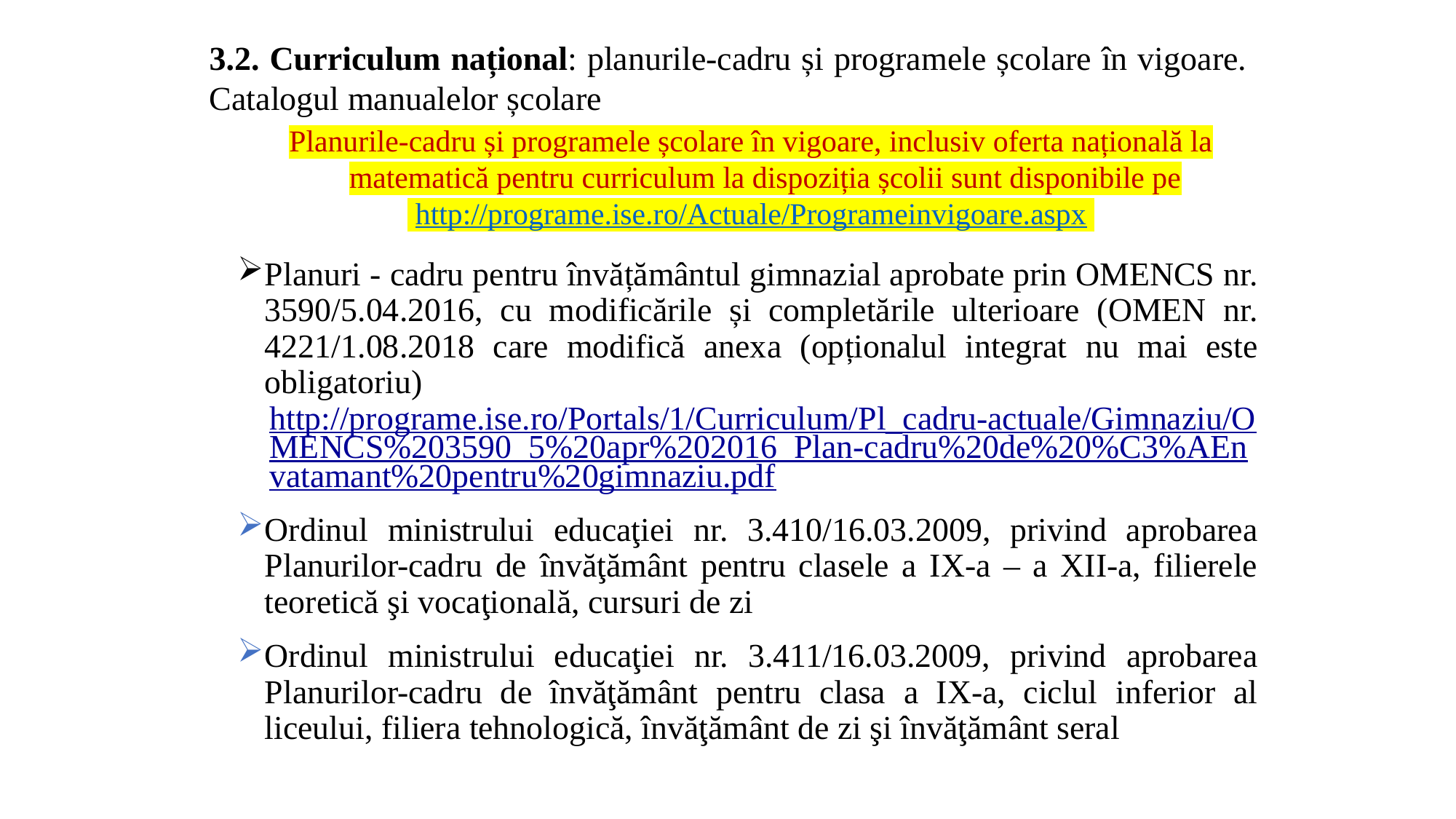

# 3.2. Curriculum național: planurile-cadru și programele școlare în vigoare. Catalogul manualelor școlare
Planurile-cadru și programele școlare în vigoare, inclusiv oferta națională la matematică pentru curriculum la dispoziția școlii sunt disponibile pe
 http://programe.ise.ro/Actuale/Programeinvigoare.aspx
Planuri - cadru pentru învățământul gimnazial aprobate prin OMENCS nr. 3590/5.04.2016, cu modificările și completările ulterioare (OMEN nr. 4221/1.08.2018 care modifică anexa (opționalul integrat nu mai este obligatoriu)
http://programe.ise.ro/Portals/1/Curriculum/Pl_cadru-actuale/Gimnaziu/OMENCS%203590_5%20apr%202016_Plan-cadru%20de%20%C3%AEnvatamant%20pentru%20gimnaziu.pdf
Ordinul ministrului educaţiei nr. 3.410/16.03.2009, privind aprobarea Planurilor-cadru de învăţământ pentru clasele a IX-a – a XII-a, filierele teoretică şi vocaţională, cursuri de zi
Ordinul ministrului educaţiei nr. 3.411/16.03.2009, privind aprobarea Planurilor-cadru de învăţământ pentru clasa a IX-a, ciclul inferior al liceului, filiera tehnologică, învăţământ de zi şi învăţământ seral